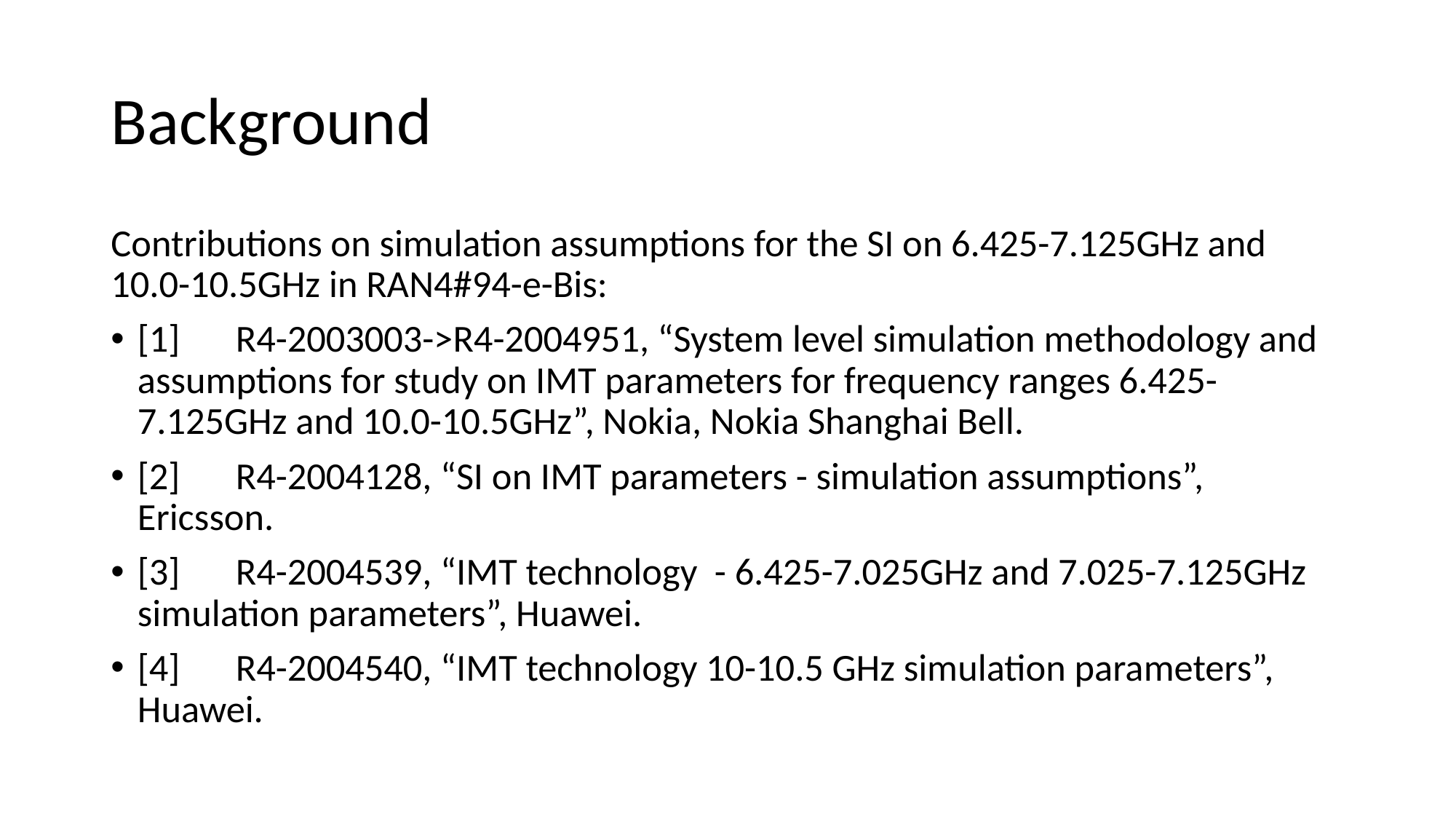

# Background
Contributions on simulation assumptions for the SI on 6.425-7.125GHz and 10.0-10.5GHz in RAN4#94-e-Bis:
[1]	R4-2003003->R4-2004951, “System level simulation methodology and assumptions for study on IMT parameters for frequency ranges 6.425-7.125GHz and 10.0-10.5GHz”, Nokia, Nokia Shanghai Bell.
[2]	R4-2004128, “SI on IMT parameters - simulation assumptions”, Ericsson.
[3]	R4-2004539, “IMT technology  - 6.425-7.025GHz and 7.025-7.125GHz simulation parameters”, Huawei.
[4]	R4-2004540, “IMT technology 10-10.5 GHz simulation parameters”, Huawei.